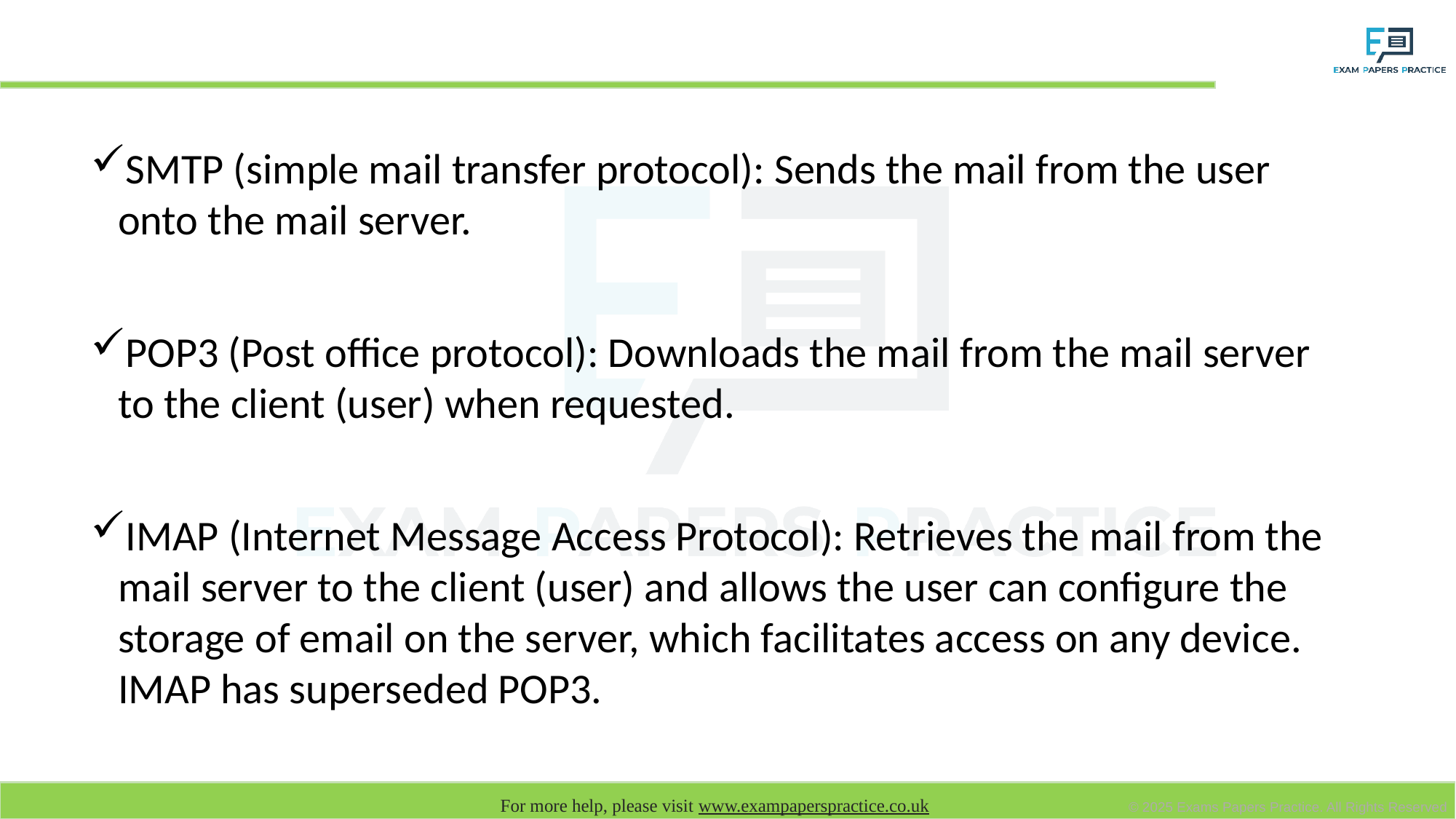

# Email protocols (SMTP, POP3, IMAP)
SMTP (simple mail transfer protocol): Sends the mail from the user onto the mail server.

POP3 (Post office protocol): Downloads the mail from the mail server to the client (user) when requested.

IMAP (Internet Message Access Protocol): Retrieves the mail from the mail server to the client (user) and allows the user can configure the storage of email on the server, which facilitates access on any device. IMAP has superseded POP3.